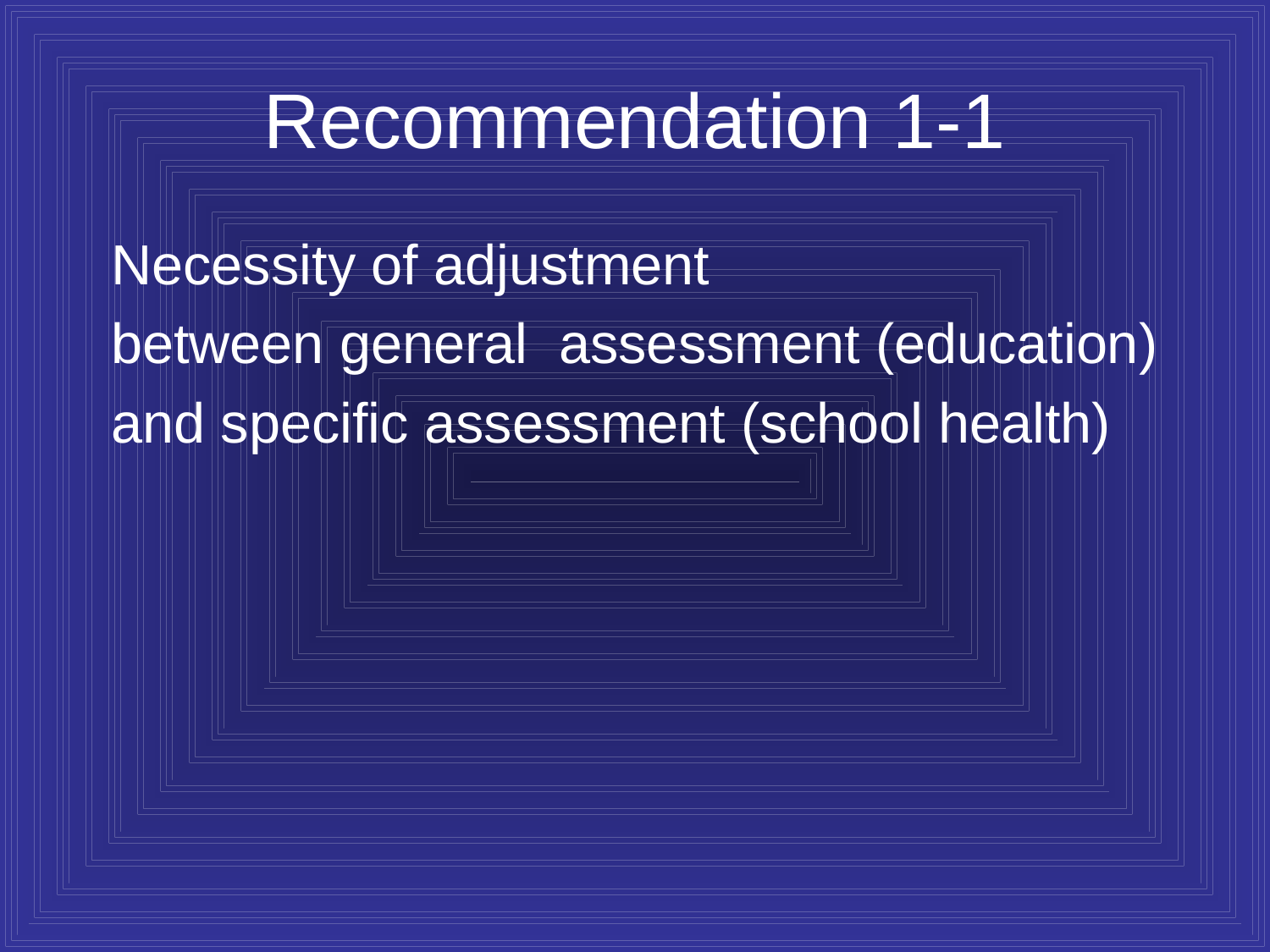

# Recommendation 1-1
Necessity of adjustment
between general  assessment (education)
and specific assessment (school health)